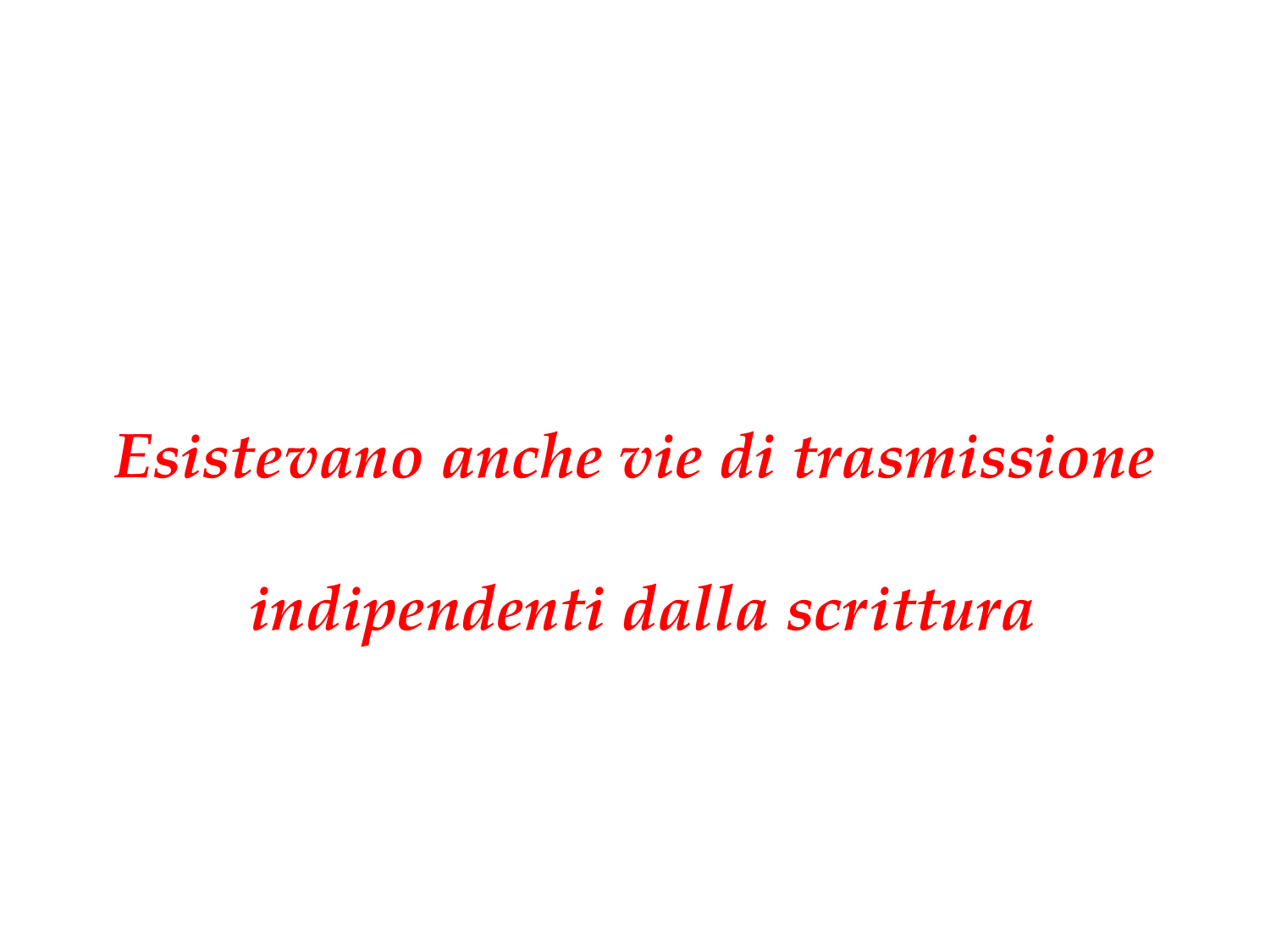

Esistevano anche vie di trasmissione
 indipendenti dalla scrittura